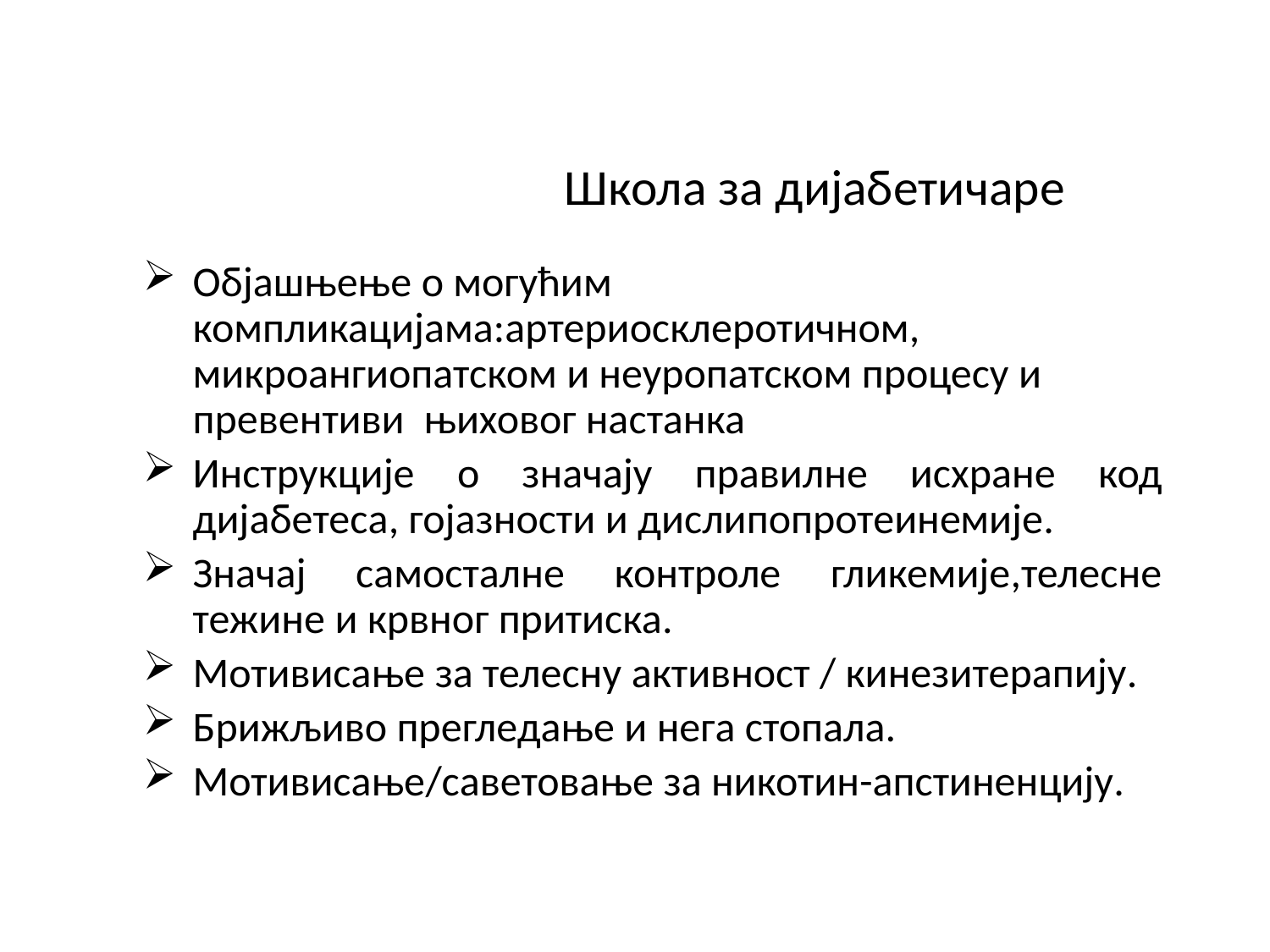

# Школа за дијабетичаре
Објашњење о могућим компликацијама:артериосклеротичном, микроангиопатском и неуропатском процесу и превентиви  њиховог настанка
Инструкције о значају правилне исхране код дијабетеса, гојазности и дислипопротеинемије.
Значај самосталне контроле гликемије,телесне тежине и крвног притиска.
Мотивисање за телесну активност / кинезитерапију.
Брижљиво прегледање и нега стопала.
Мотивисање/саветовање за никотин-апстиненцију.